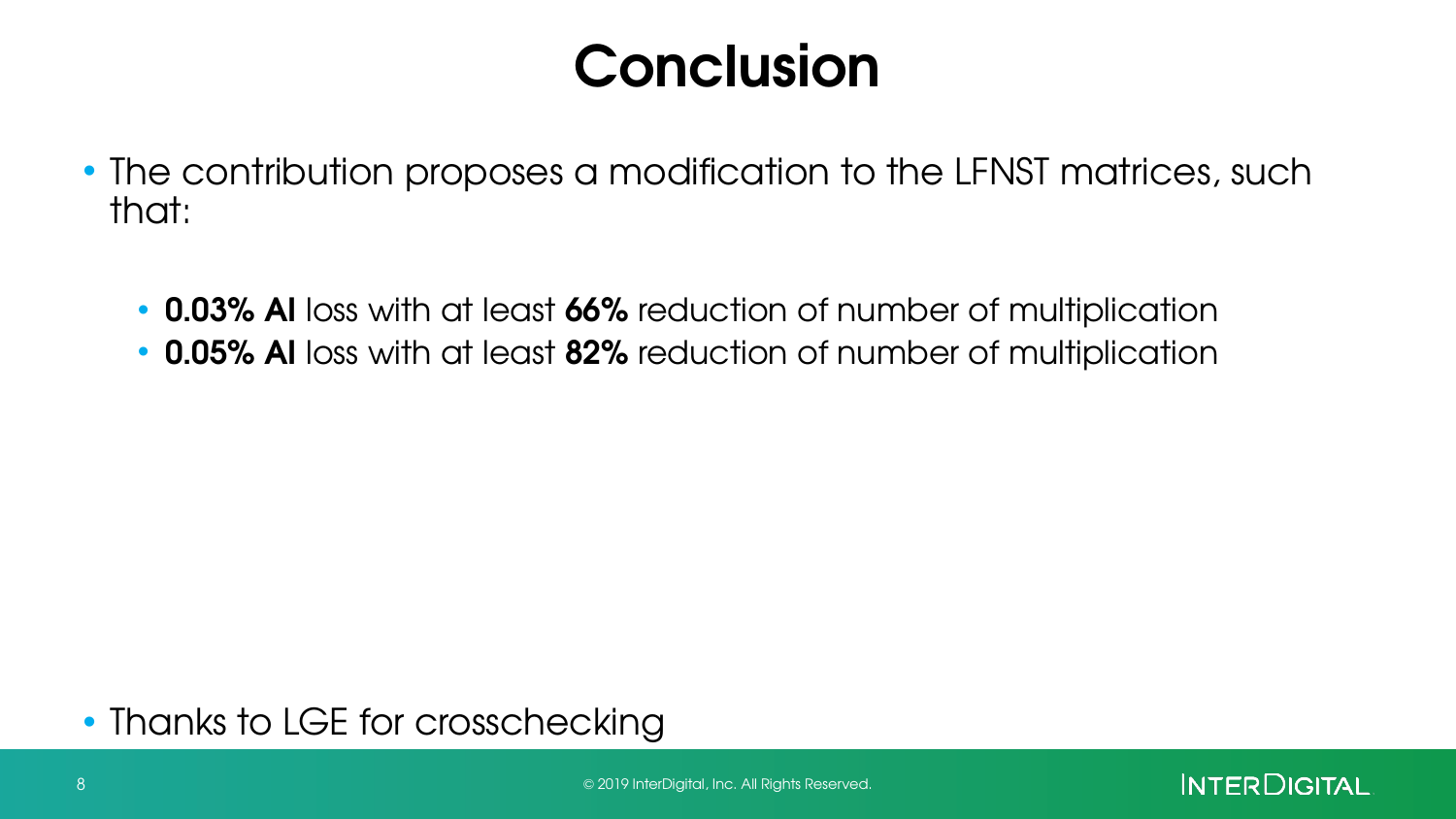

# Conclusion
The contribution proposes a modification to the LFNST matrices, such that:

0.03% AI loss with at least 66% reduction of number of multiplication
0.05% AI loss with at least 82% reduction of number of multiplication

Thanks to LGE for crosschecking

8
© 2019 InterDigital, Inc. All Rights Reserved.